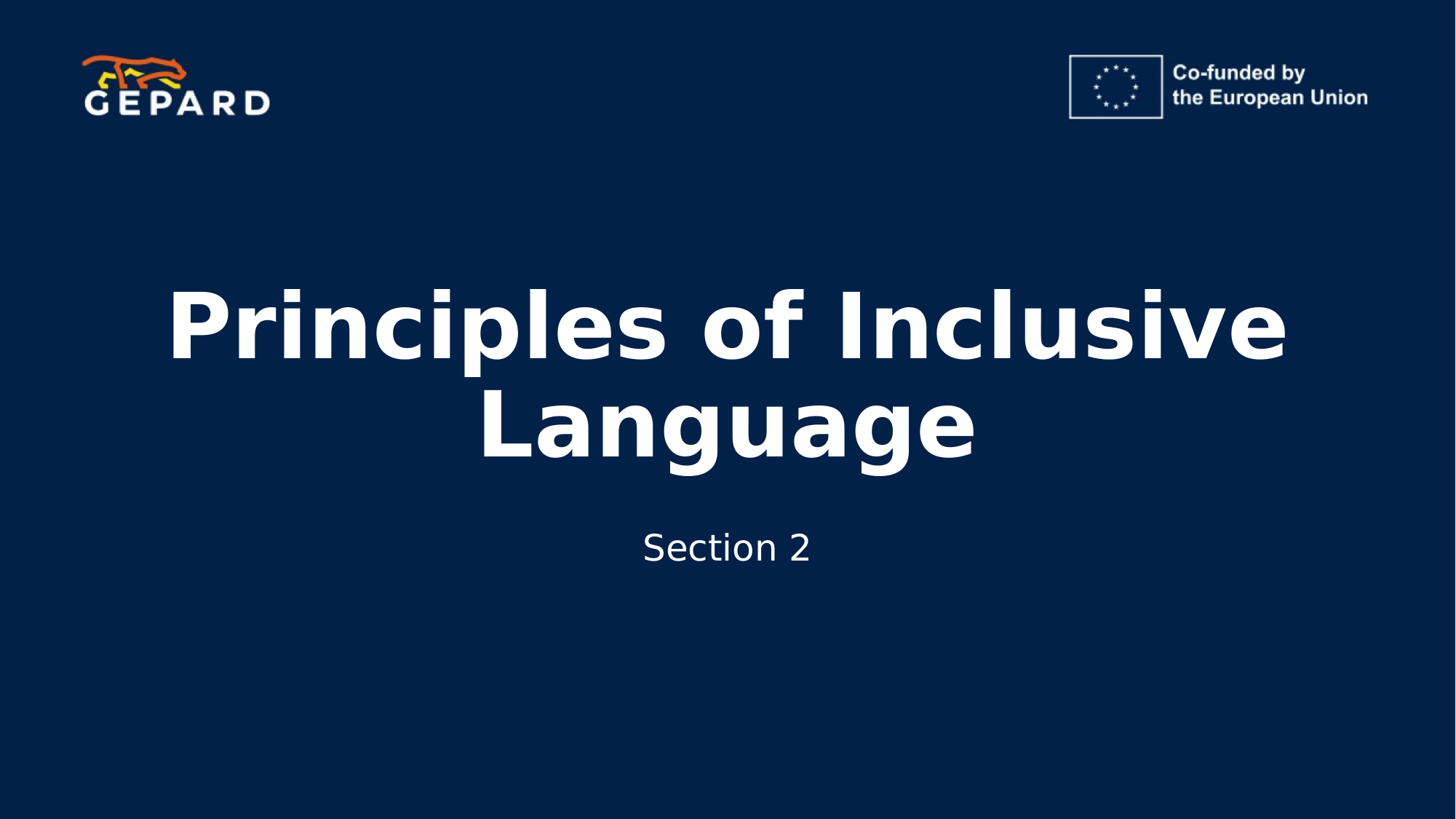

# Principles of Inclusive Language
Section 2